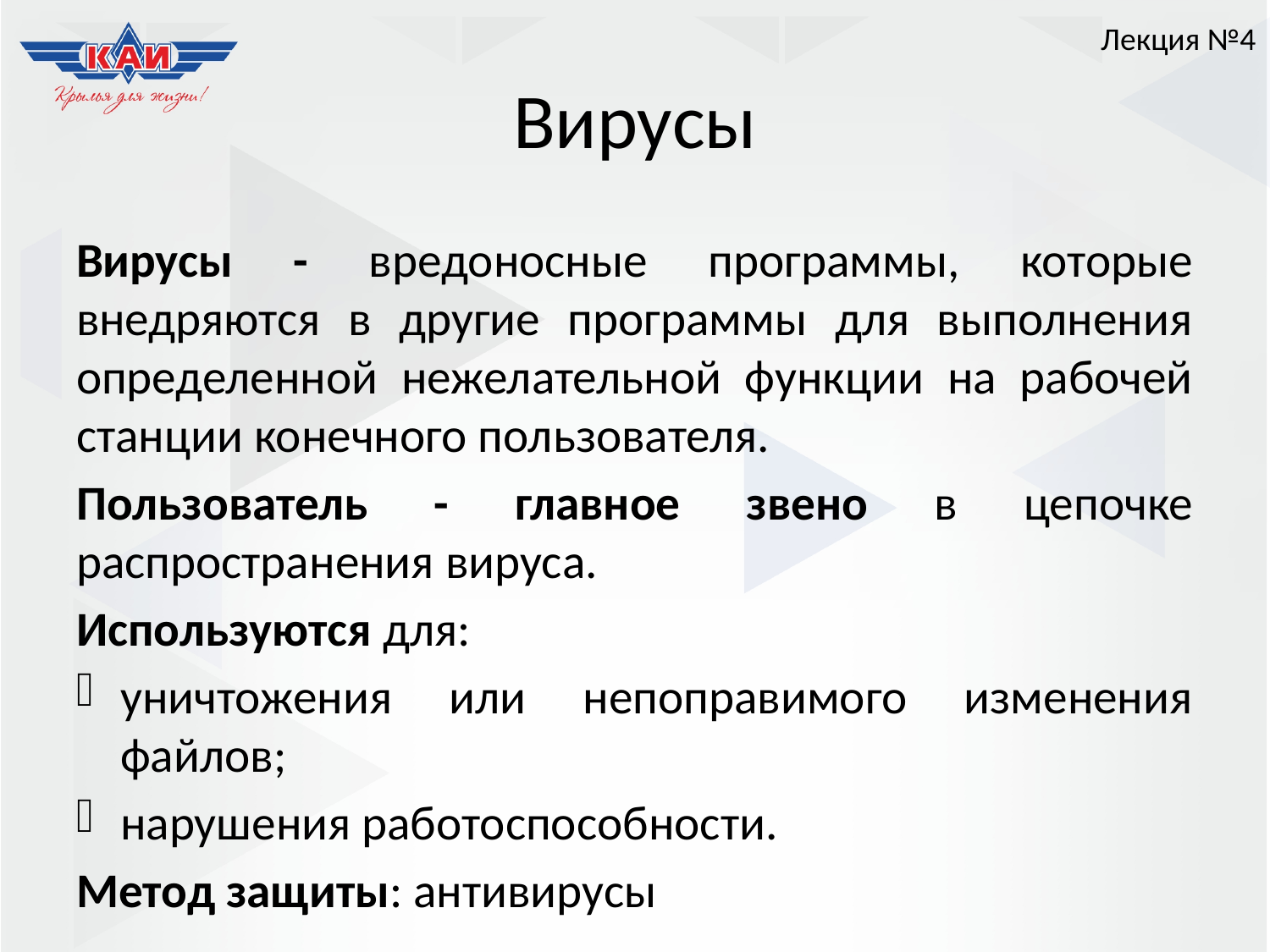

Лекция №4
# Вирусы
Вирусы - вредоносные программы, которые внедряются в другие программы для выполнения определенной нежелательной функции на рабочей станции конечного пользователя.
Пользователь - главное звено в цепочке распространения вируса.
Используются для:
уничтожения или непоправимого изменения файлов;
нарушения работоспособности.
Метод защиты: антивирусы